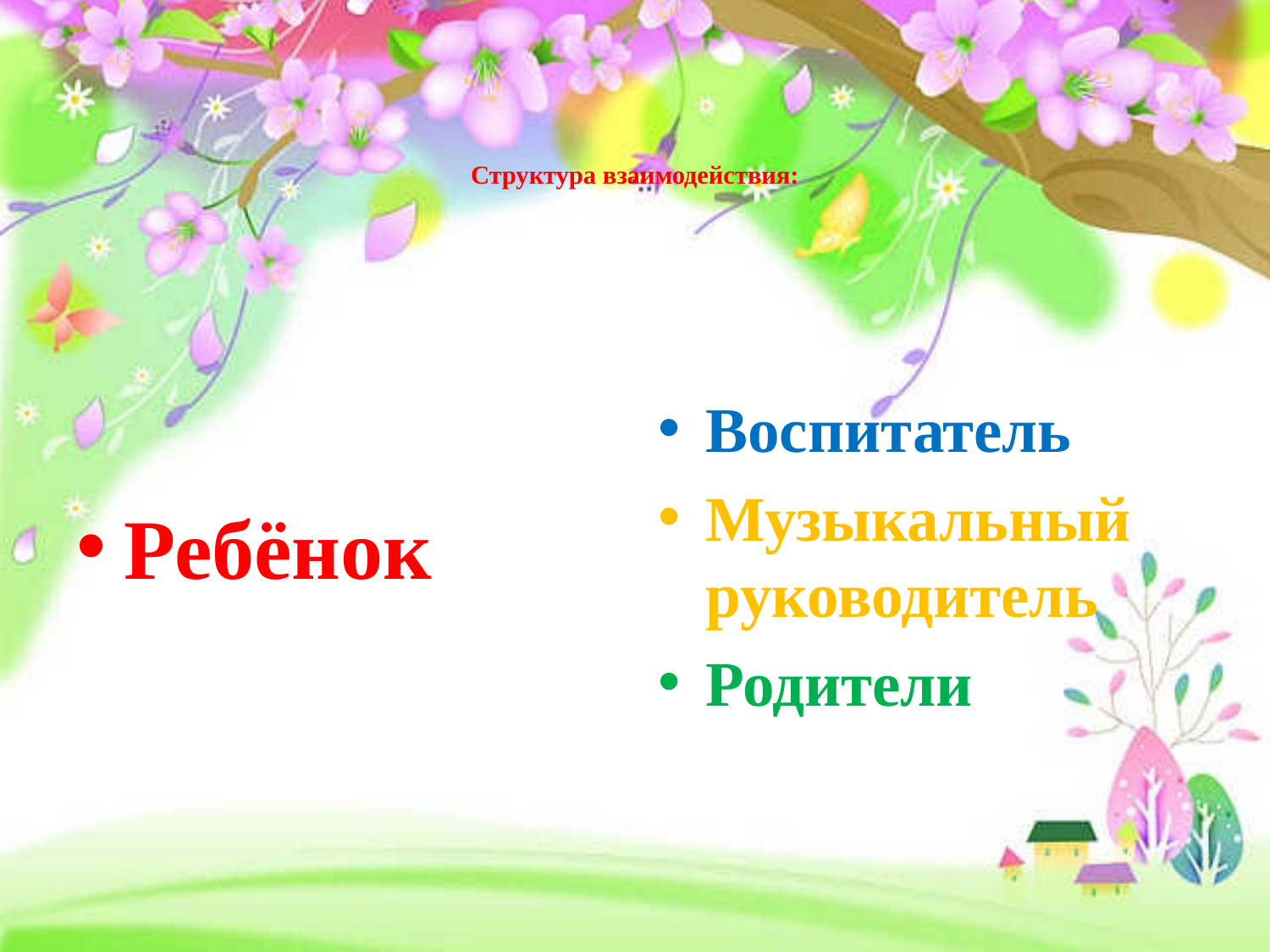

# Структура взаимодействия:

Ребёнок

Воспитатель
Музыкальный руководитель
Родители